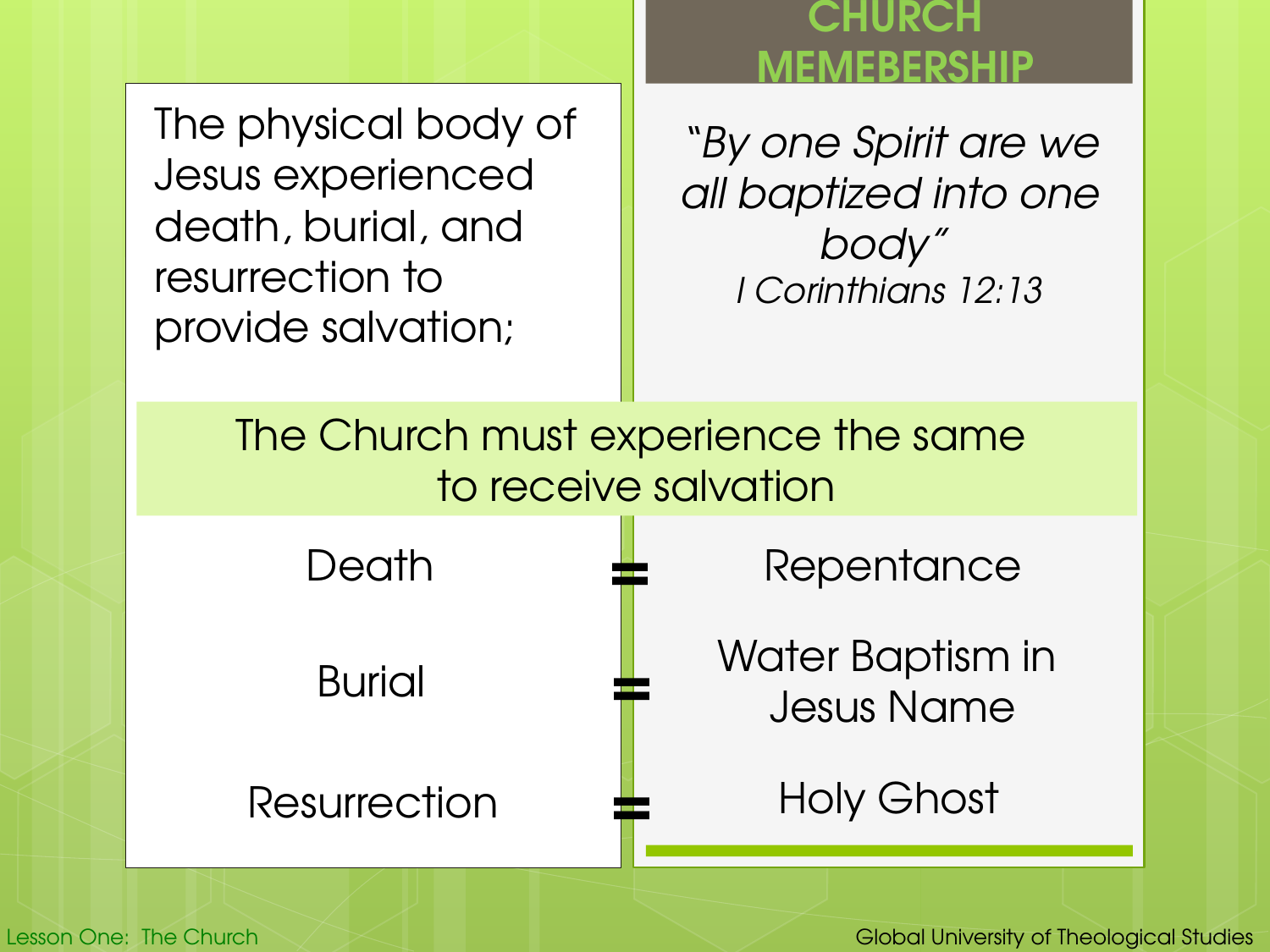

CHURCH MEMEBERSHIP
The physical body of Jesus experienced death, burial, and resurrection to provide salvation;
“By one Spirit are we all baptized into one body”
I Corinthians 12:13
The Church must experience the same
to receive salvation
=
Death
Repentance
Water Baptism in
Jesus Name
=
Burial
 Global University of Theological Studies
=
Lesson One:  The Church
Holy Ghost
Resurrection